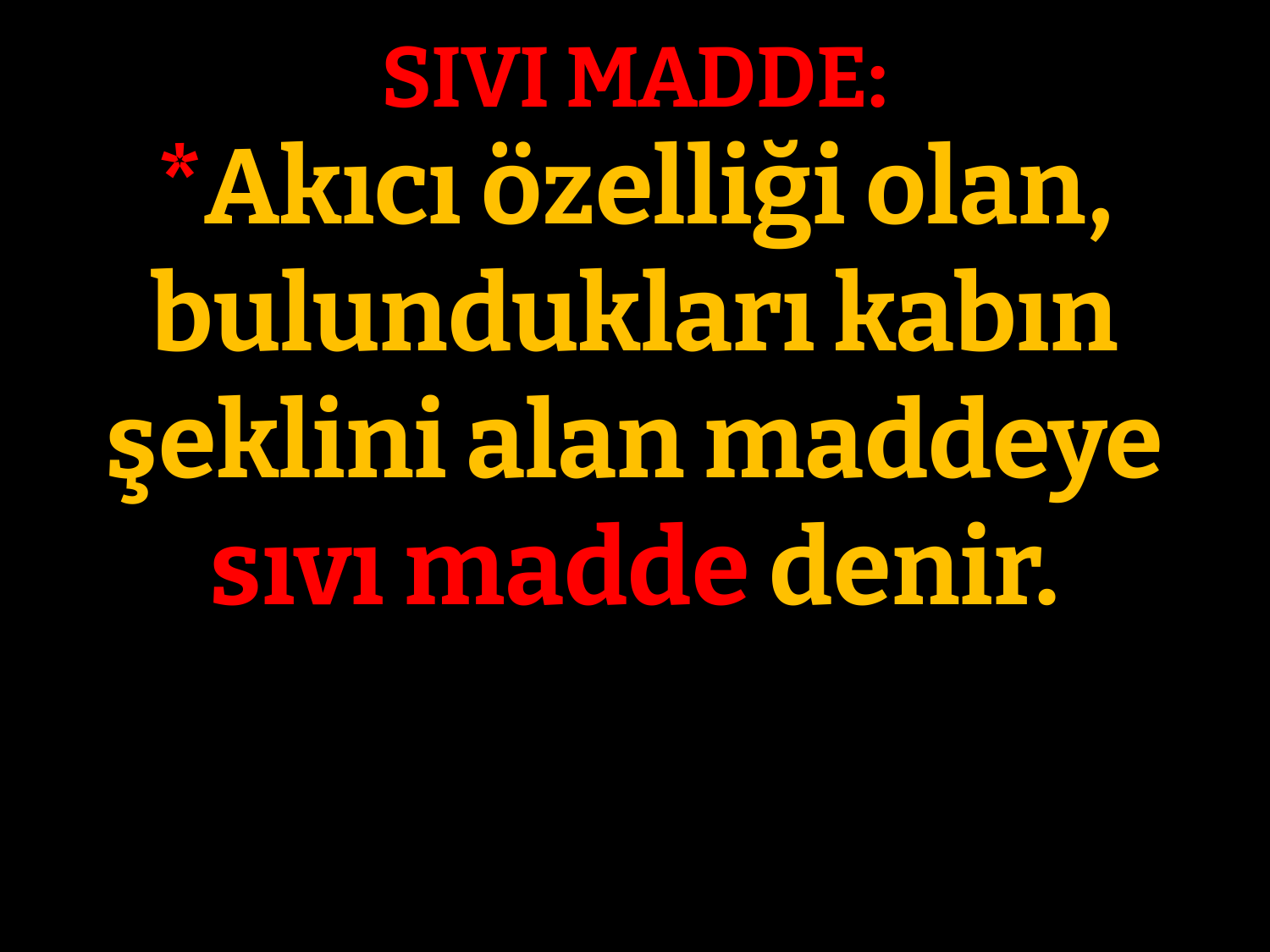

SIVI MADDE:
*Akıcı özelliği olan, bulundukları kabın şeklini alan maddeye sıvı madde denir.